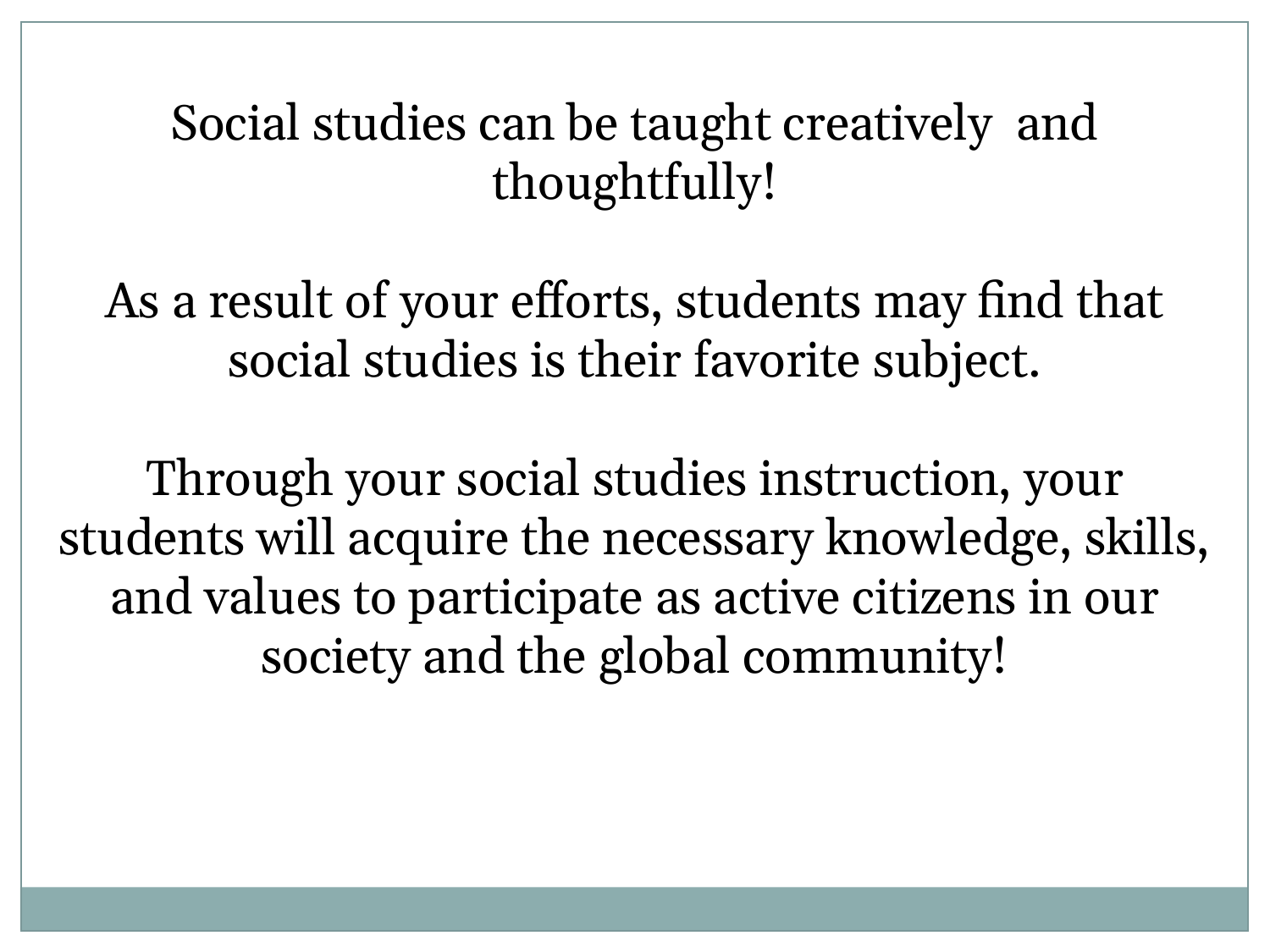

Social studies can be taught creatively  and thoughtfully!

As a result of your efforts, students may find that social studies is their favorite subject.

Through your social studies instruction, your students will acquire the necessary knowledge, skills, and values to participate as active citizens in our society and the global community!